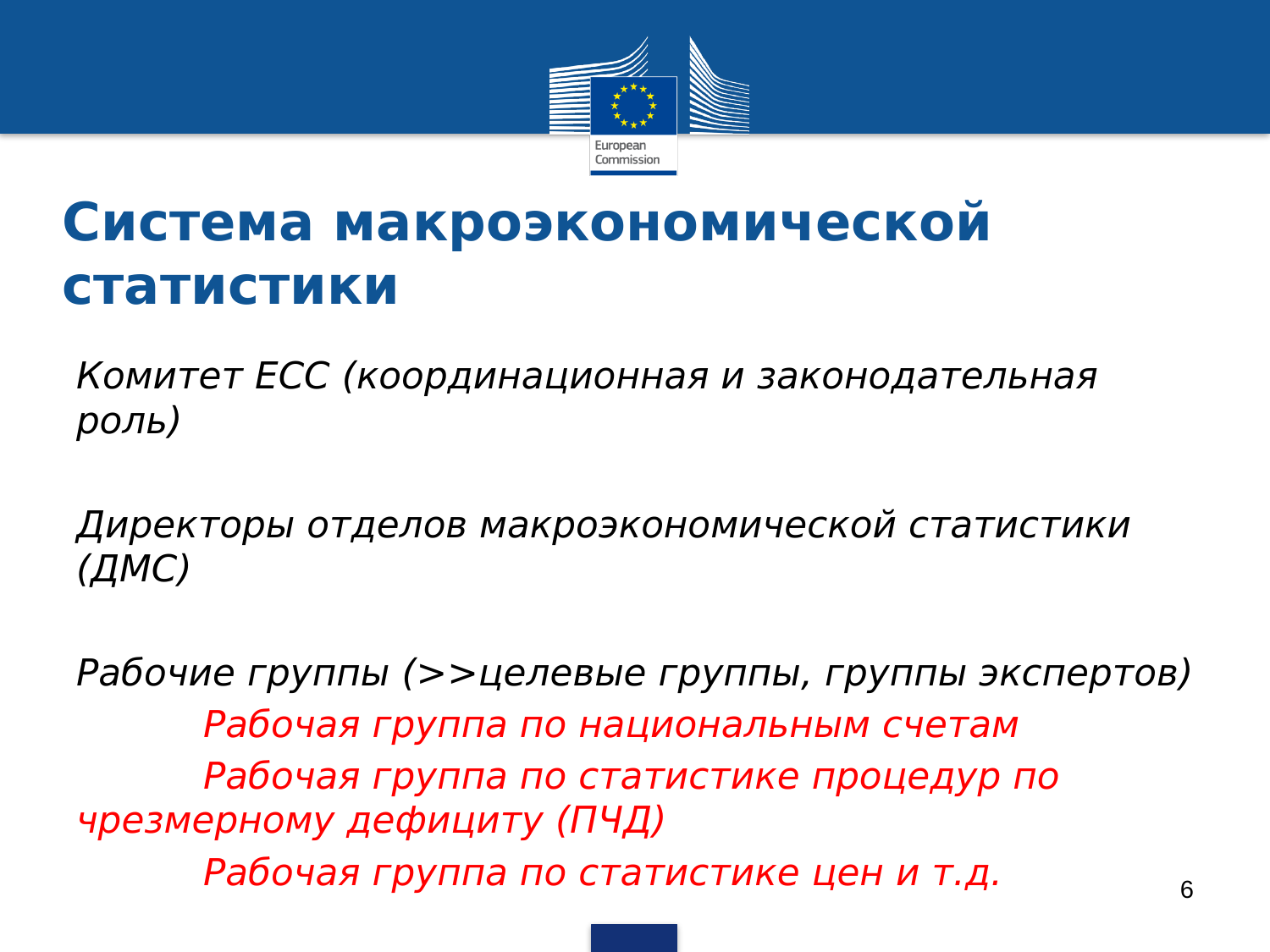

# Система макроэкономической статистики
Комитет ЕСС (координационная и законодательная роль)

Директоры отделов макроэкономической статистики (ДМС)

Рабочие группы (>>целевые группы, группы экспертов)
	Рабочая группа по национальным счетам
	Рабочая группа по статистике процедур по чрезмерному дефициту (ПЧД)
	Рабочая группа по статистике цен и т.д.

6